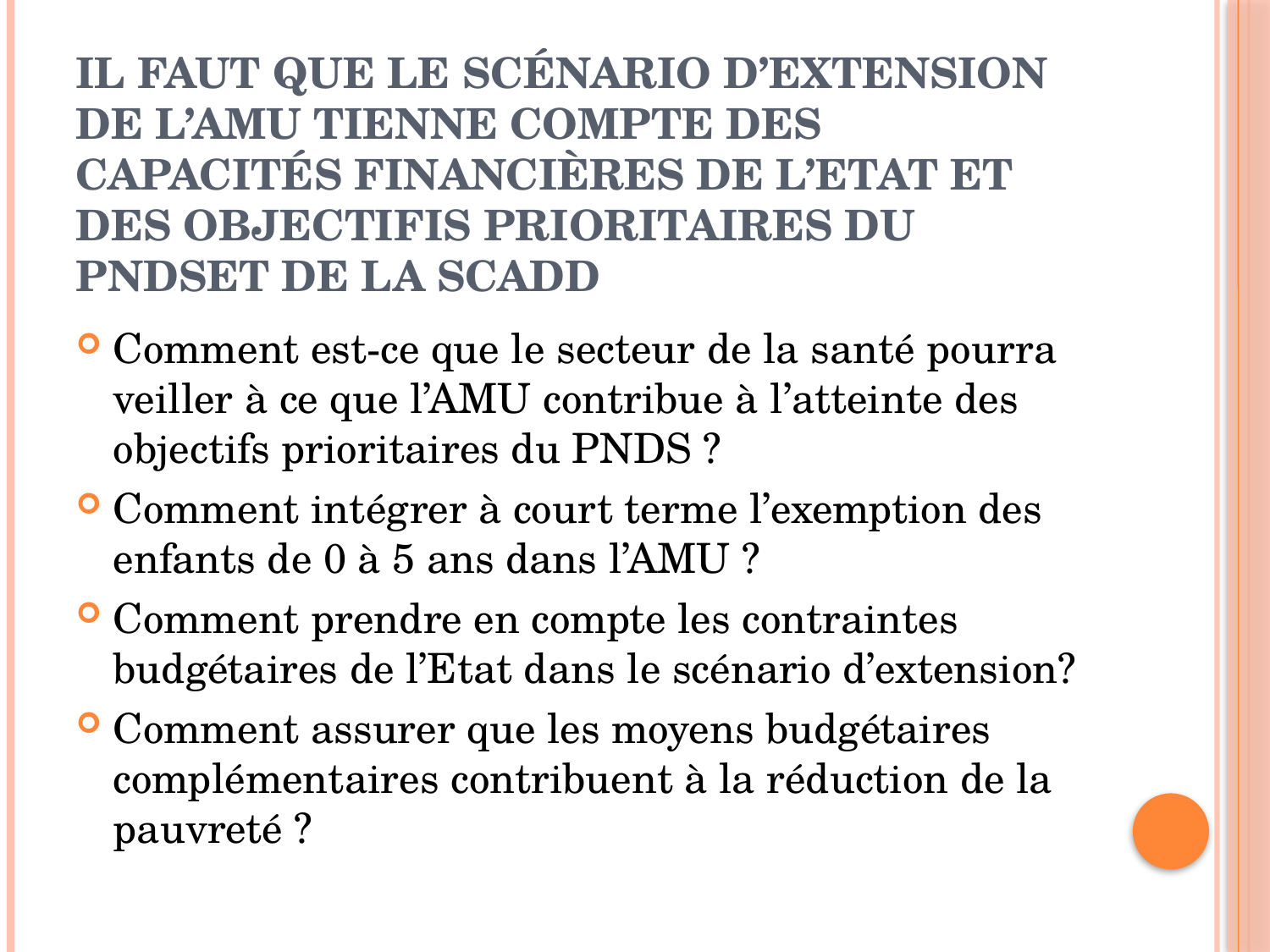

# Il faut que le scénario d’extension de l’AMU tienne compte des capacités financières de l’Etat et des objectifis prioritaires du PNDSet de la SCADD
Comment est-ce que le secteur de la santé pourra veiller à ce que l’AMU contribue à l’atteinte des objectifs prioritaires du PNDS ?
Comment intégrer à court terme l’exemption des enfants de 0 à 5 ans dans l’AMU ?
Comment prendre en compte les contraintes budgétaires de l’Etat dans le scénario d’extension?
Comment assurer que les moyens budgétaires complémentaires contribuent à la réduction de la pauvreté ?